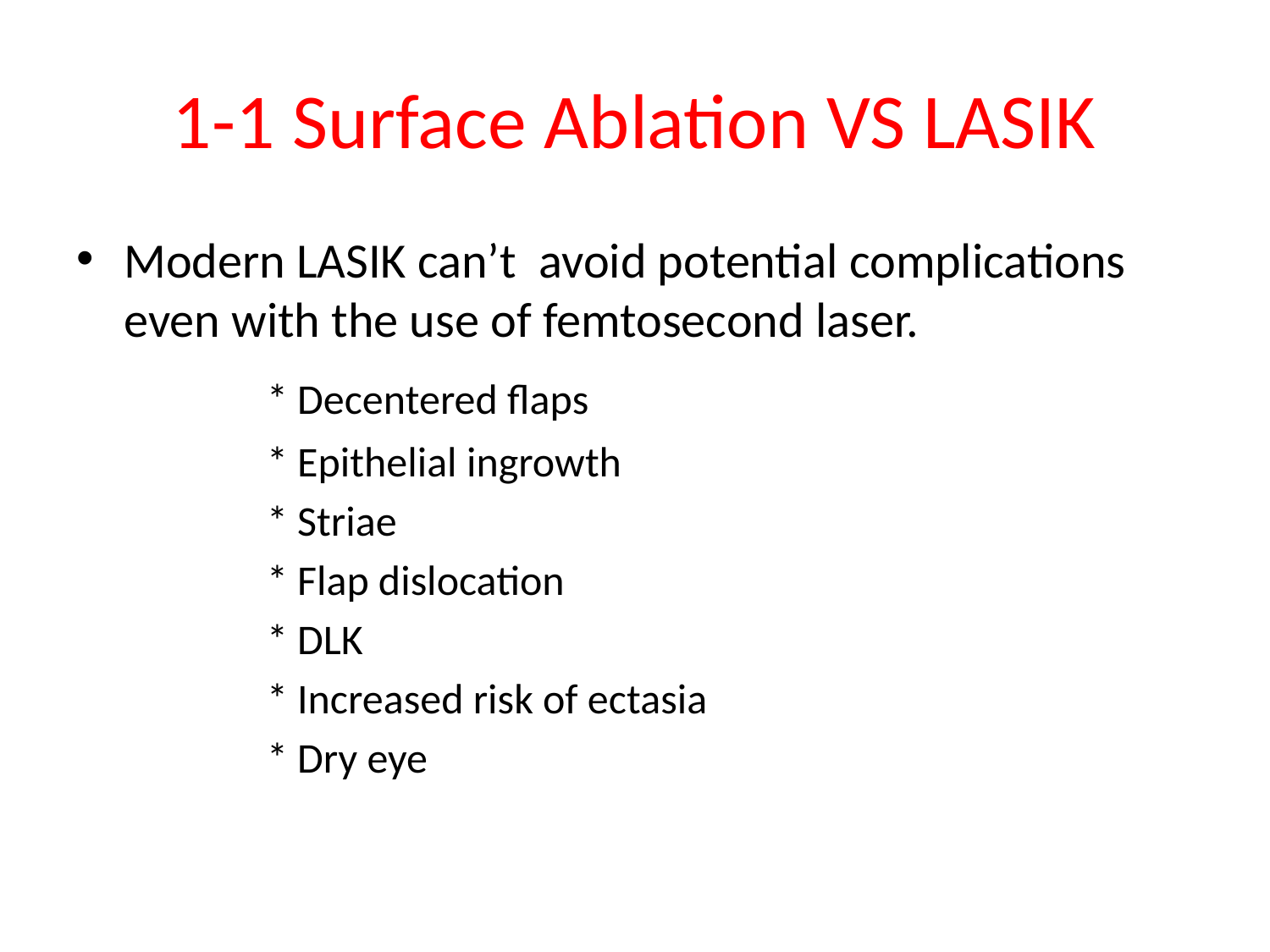

# 1-1 Surface Ablation VS LASIK
Modern LASIK can’t  avoid potential complications  even with the use of femtosecond laser.
               * Decentered flaps
                    * Epithelial ingrowth
                    * Striae
                    * Flap dislocation
                    * DLK
                    * Increased risk of ectasia
                    * Dry eye